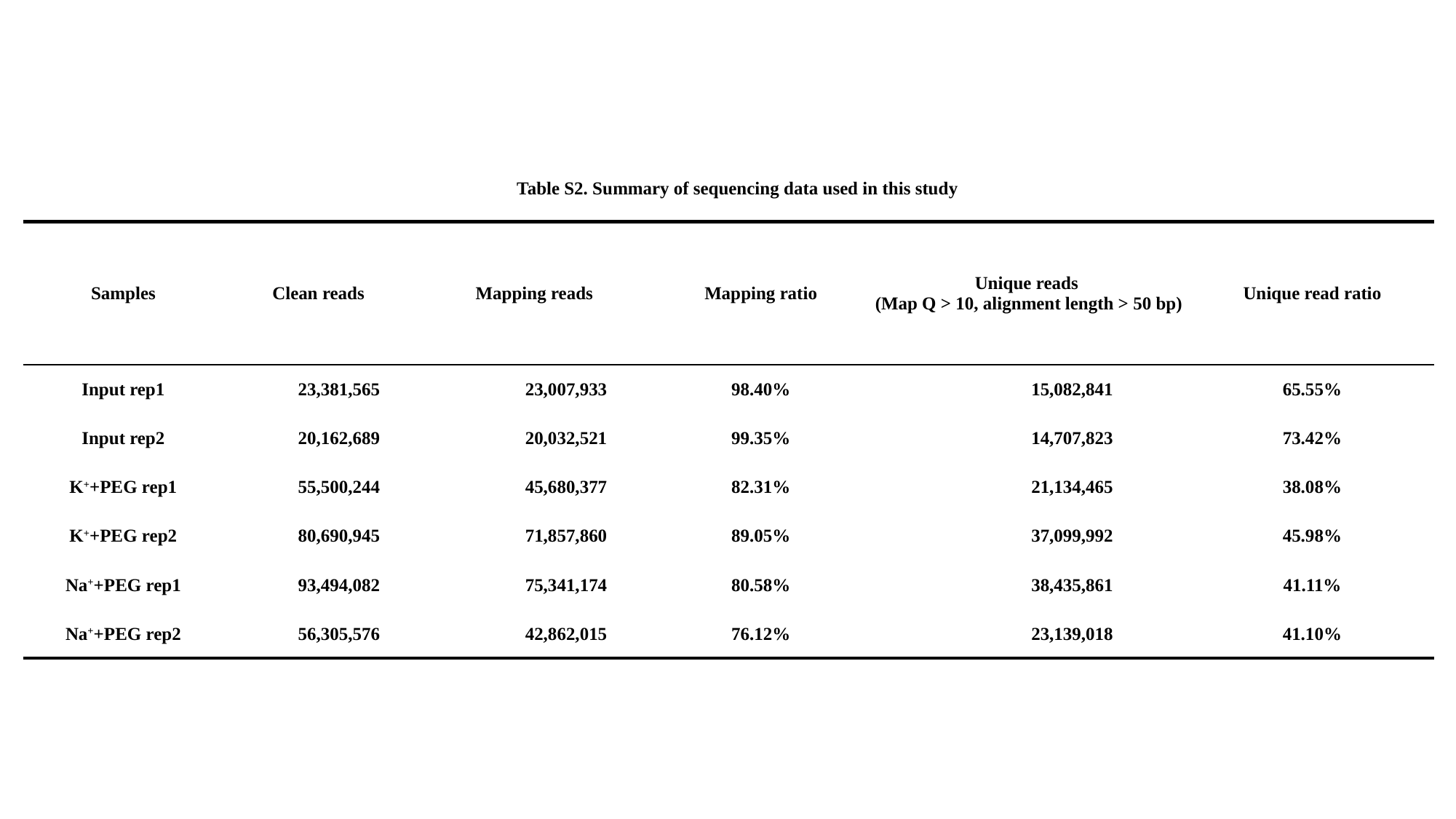

Table S2. Summary of sequencing data used in this study
| Samples | Clean reads | Mapping reads | Mapping ratio | Unique reads (Map Q > 10, alignment length > 50 bp) | Unique read ratio |
| --- | --- | --- | --- | --- | --- |
| Input rep1 | 23,381,565 | 23,007,933 | 98.40% | 15,082,841 | 65.55% |
| Input rep2 | 20,162,689 | 20,032,521 | 99.35% | 14,707,823 | 73.42% |
| K++PEG rep1 | 55,500,244 | 45,680,377 | 82.31% | 21,134,465 | 38.08% |
| K++PEG rep2 | 80,690,945 | 71,857,860 | 89.05% | 37,099,992 | 45.98% |
| Na++PEG rep1 | 93,494,082 | 75,341,174 | 80.58% | 38,435,861 | 41.11% |
| Na++PEG rep2 | 56,305,576 | 42,862,015 | 76.12% | 23,139,018 | 41.10% |